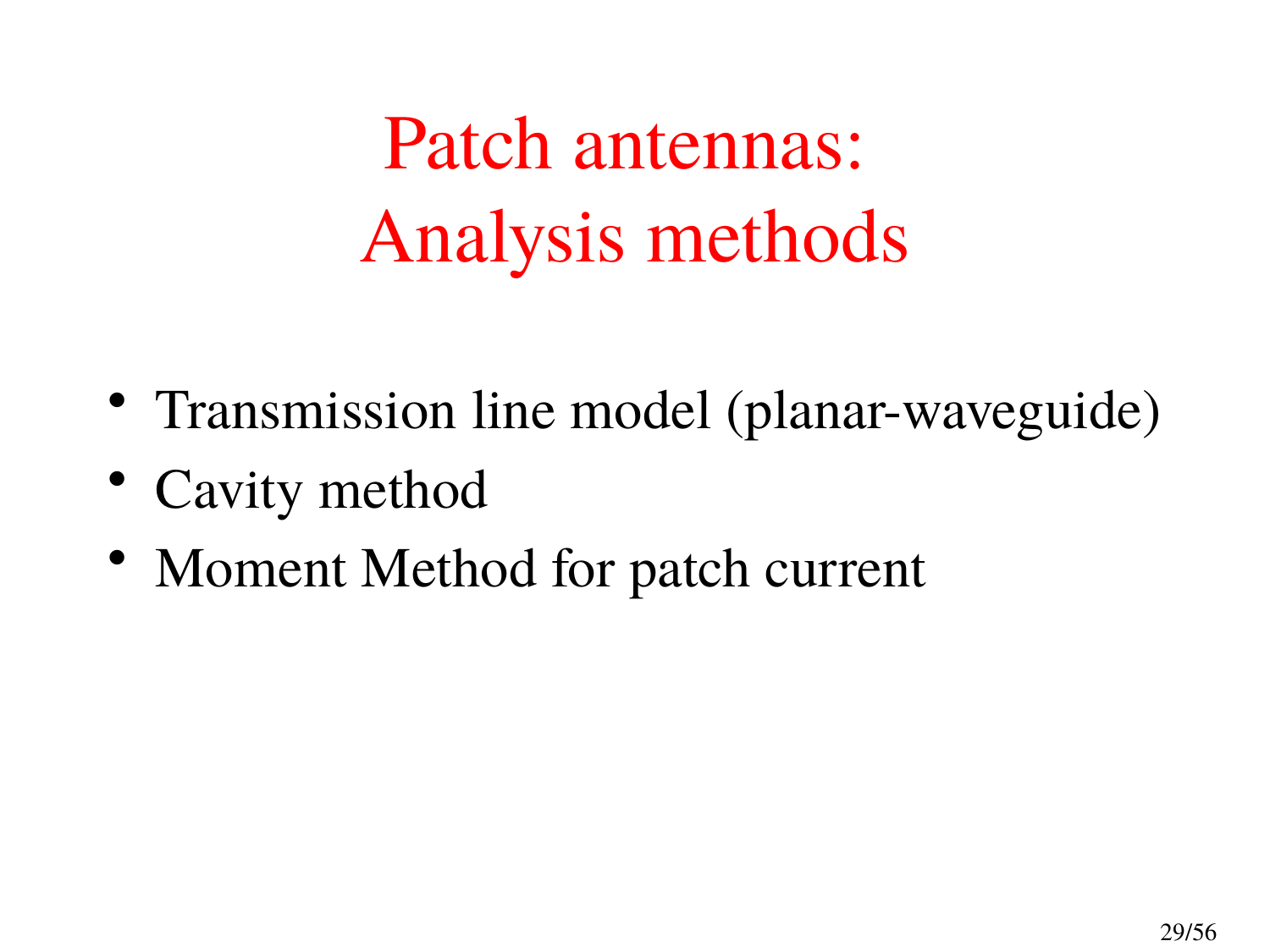

# Patch antennas: Analysis methods
Transmission line model (planar-waveguide)
Cavity method
Moment Method for patch current